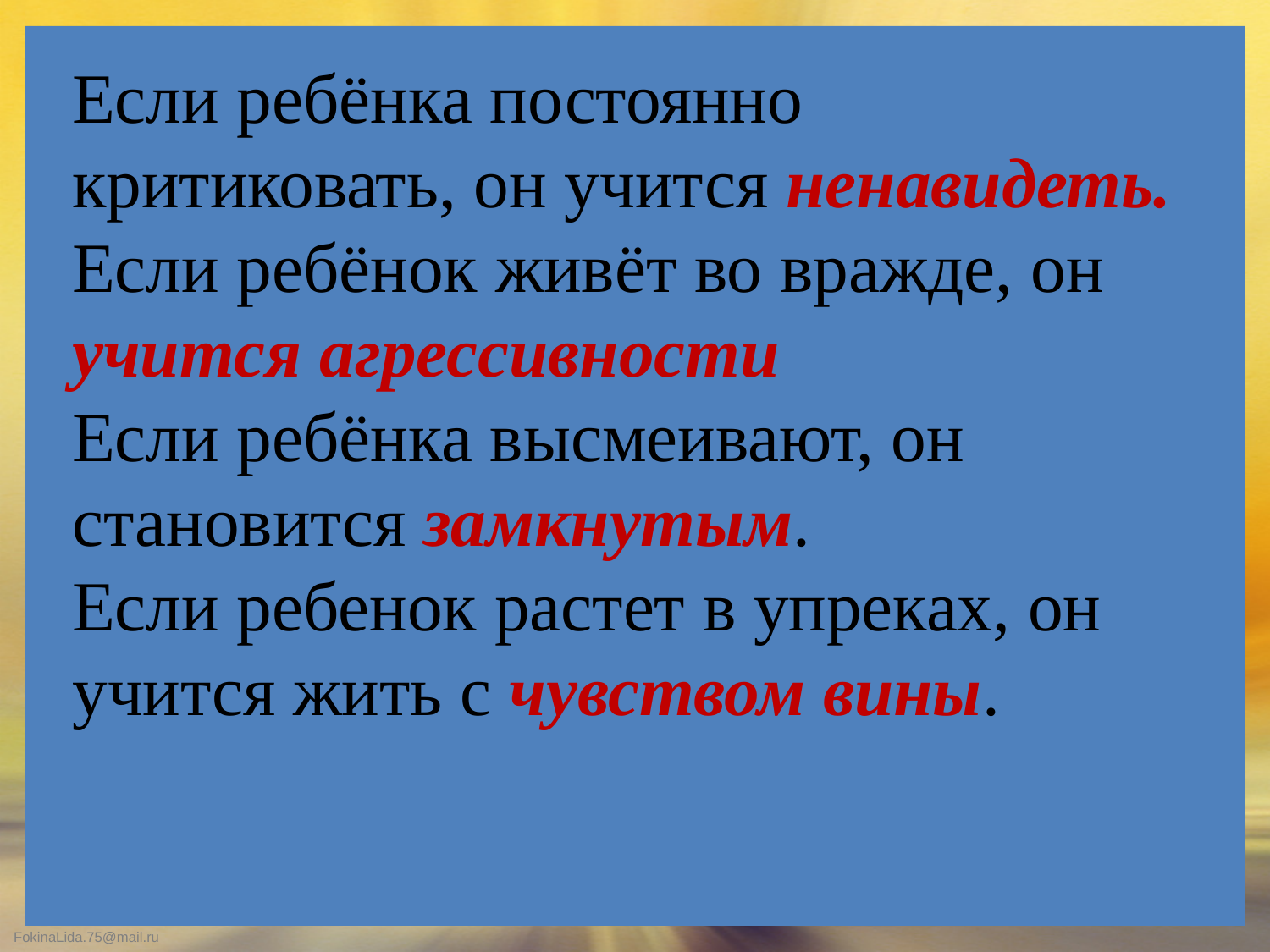

# Если ребёнка постоянно критиковать, он учится ненавидеть. Если ребёнок живёт во вражде, он учится агрессивности Если ребёнка высмеивают, он становится замкнутым. Если ребенок растет в упреках, он учится жить с чувством вины.